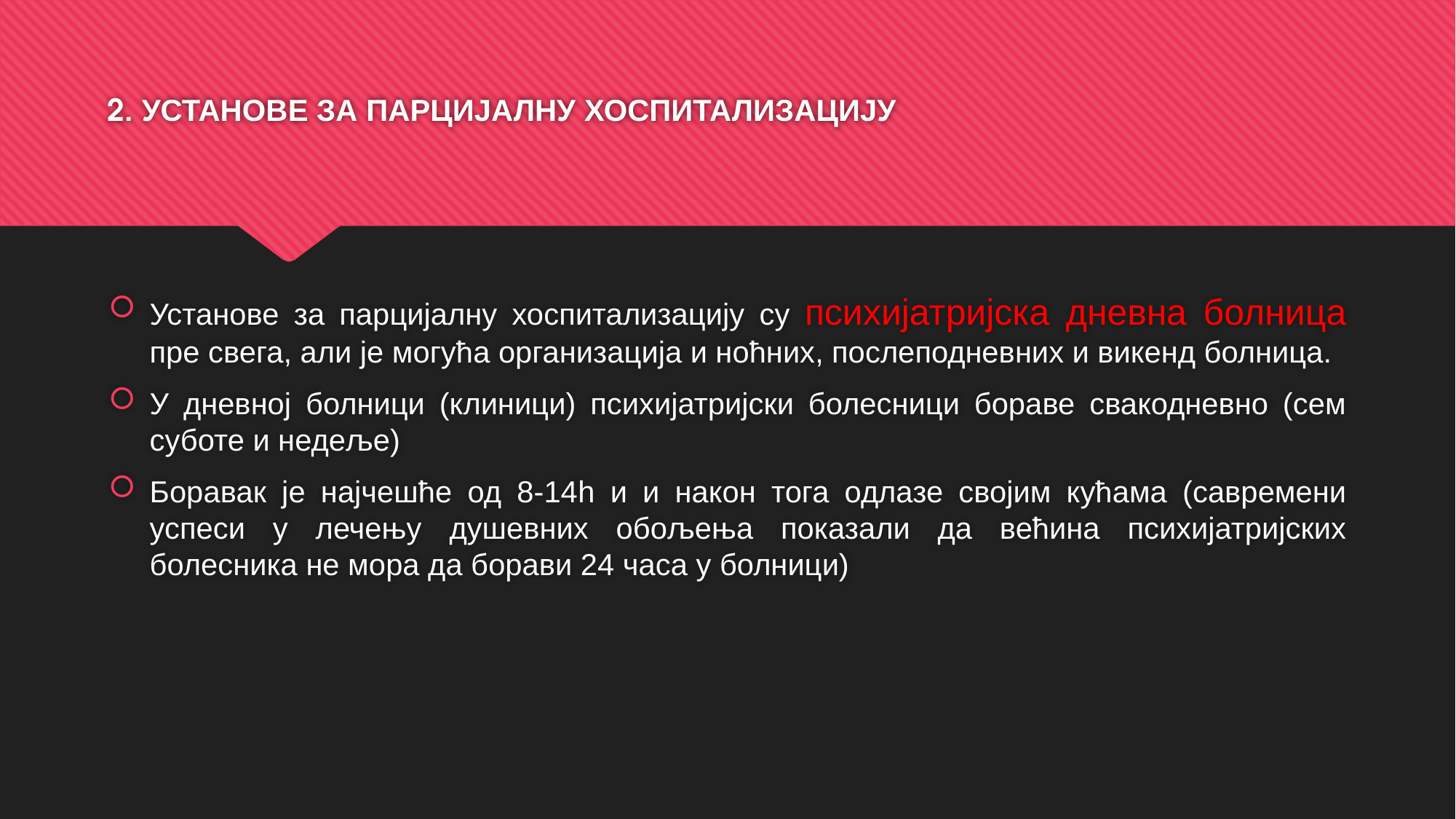

# 2. УСТАНОВЕ ЗА ПАРЦИЈАЛНУ ХОСПИТАЛИЗАЦИЈУ
Установе за парцијалну хоспитализацију су психијатријска дневна болница пре свега, али је могућа организација и ноћних, послеподневних и викенд болница.
У дневној болници (клиници) психијатријски болесници бораве свакодневно (сем суботе и недеље)
Боравак је најчешће од 8-14h и и након тога одлазе својим кућама (савремени успеси у лечењу душевних обољења показали да већина психијатријских болесника не мора да борави 24 часа у болници)